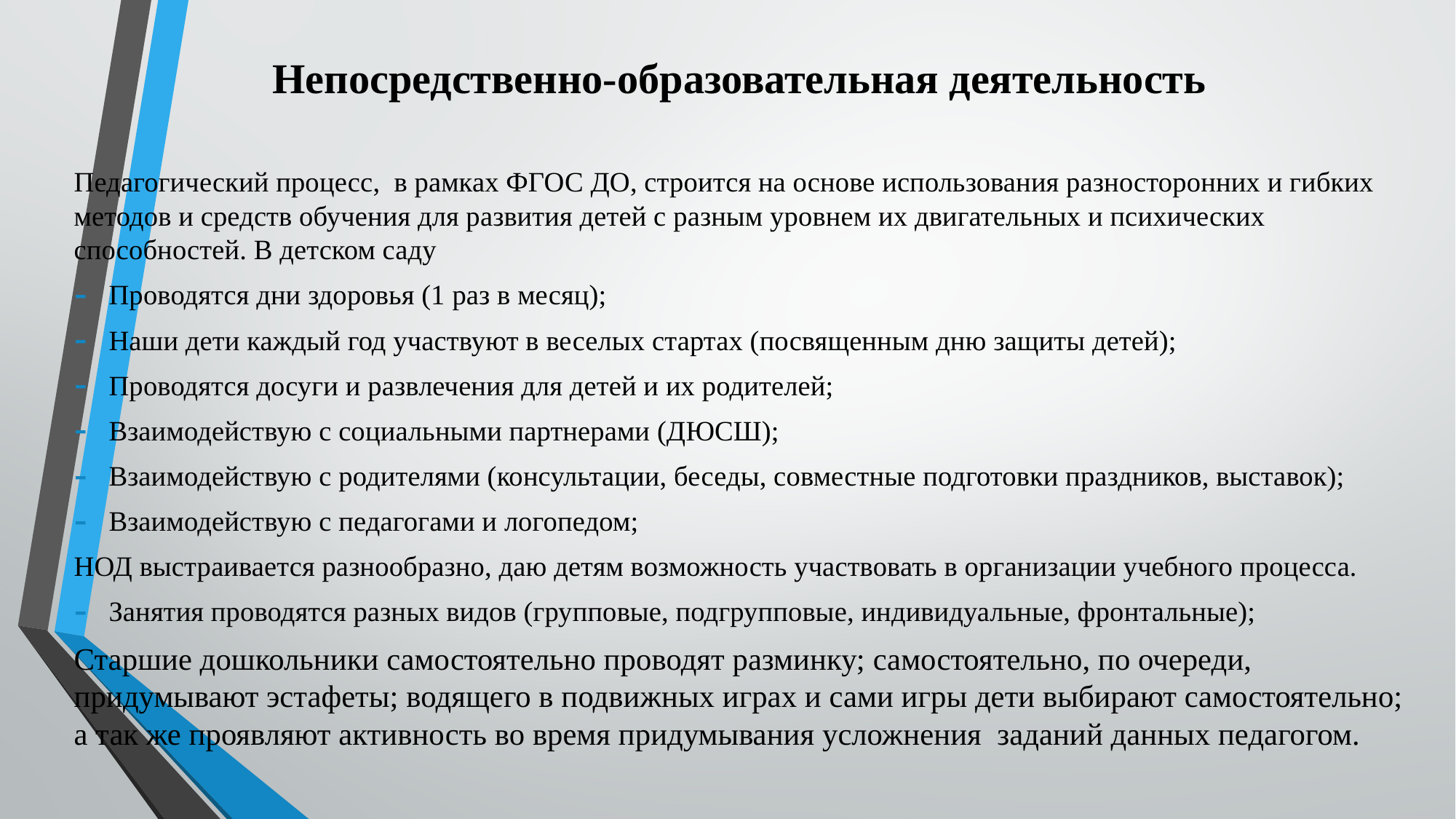

# Непосредственно-образовательная деятельность

Педагогический процесс,  в рамках ФГОС ДО, строится на основе использования разносторонних и гибких методов и средств обучения для развития детей с разным уровнем их двигательных и психических способностей. В детском саду
Проводятся дни здоровья (1 раз в месяц);
Наши дети каждый год участвуют в веселых стартах (посвященным дню защиты детей);
Проводятся досуги и развлечения для детей и их родителей;
Взаимодействую с социальными партнерами (ДЮСШ);
Взаимодействую с родителями (консультации, беседы, совместные подготовки праздников, выставок);
Взаимодействую с педагогами и логопедом;
НОД выстраивается разнообразно, даю детям возможность участвовать в организации учебного процесса.
Занятия проводятся разных видов (групповые, подгрупповые, индивидуальные, фронтальные);
Старшие дошкольники самостоятельно проводят разминку; самостоятельно, по очереди, придумывают эстафеты; водящего в подвижных играх и сами игры дети выбирают самостоятельно; а так же проявляют активность во время придумывания усложнения  заданий данных педагогом.